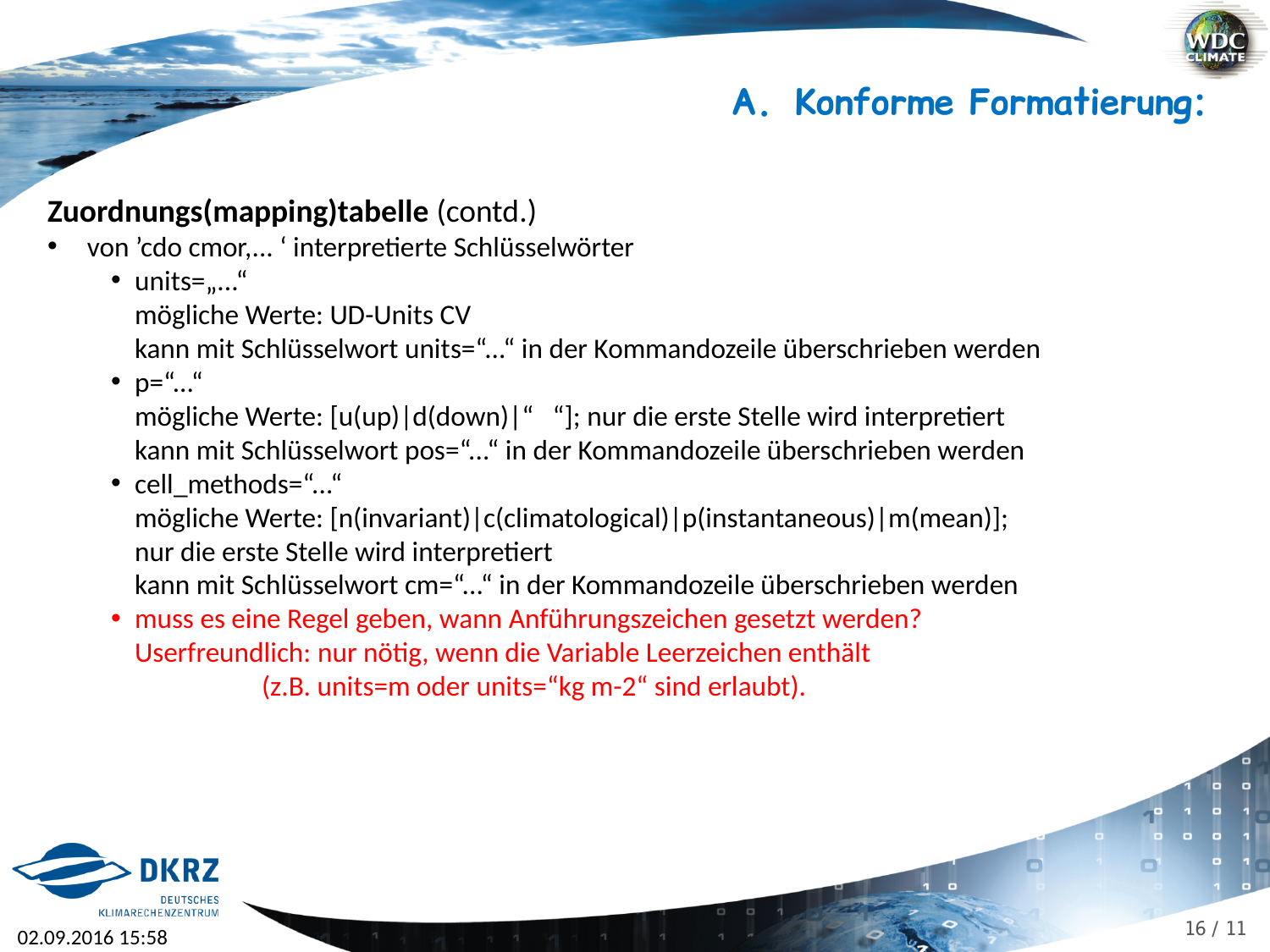

Konforme Formatierung:
Zuordnungs(mapping)tabelle (contd.)
von ’cdo cmor,... ‘ interpretierte Schlüsselwörter
units=„...“
mögliche Werte: UD-Units CV
kann mit Schlüsselwort units=“...“ in der Kommandozeile überschrieben werden
p=“...“
mögliche Werte: [u(up)|d(down)|“   “]; nur die erste Stelle wird interpretiert
kann mit Schlüsselwort pos=“...“ in der Kommandozeile überschrieben werden
cell_methods=“...“
mögliche Werte: [n(invariant)|c(climatological)|p(instantaneous)|m(mean)];
nur die erste Stelle wird interpretiert
kann mit Schlüsselwort cm=“...“ in der Kommandozeile überschrieben werden
muss es eine Regel geben, wann Anführungszeichen gesetzt werden?
Userfreundlich: nur nötig, wenn die Variable Leerzeichen enthält
	(z.B. units=m oder units=“kg m-2“ sind erlaubt).